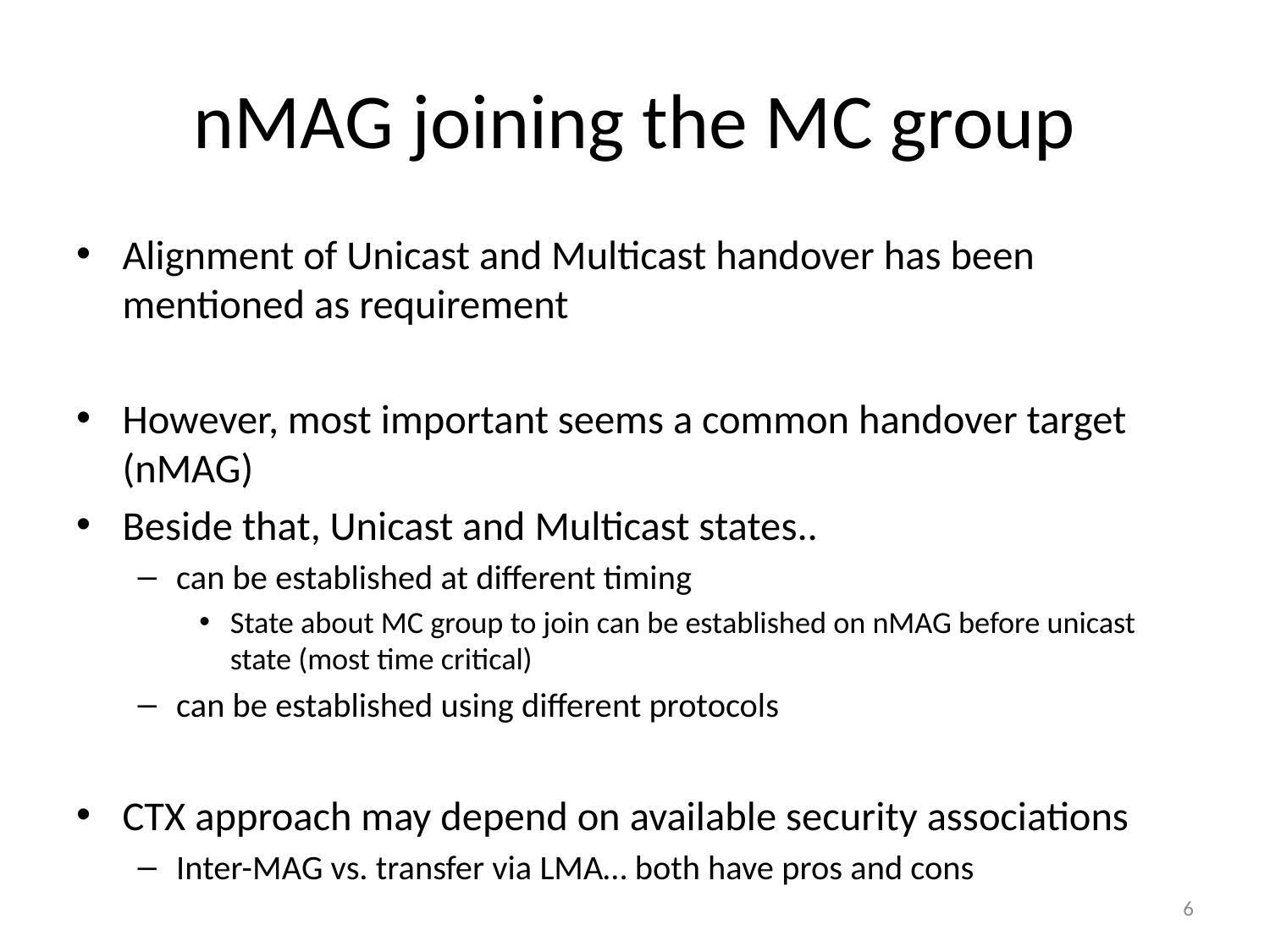

# nMAG joining the MC group
Alignment of Unicast and Multicast handover has been mentioned as requirement

However, most important seems a common handover target (nMAG)
Beside that, Unicast and Multicast states..
can be established at different timing
State about MC group to join can be established on nMAG before unicast state (most time critical)
can be established using different protocols

CTX approach may depend on available security associations
Inter-MAG vs. transfer via LMA… both have pros and cons

6